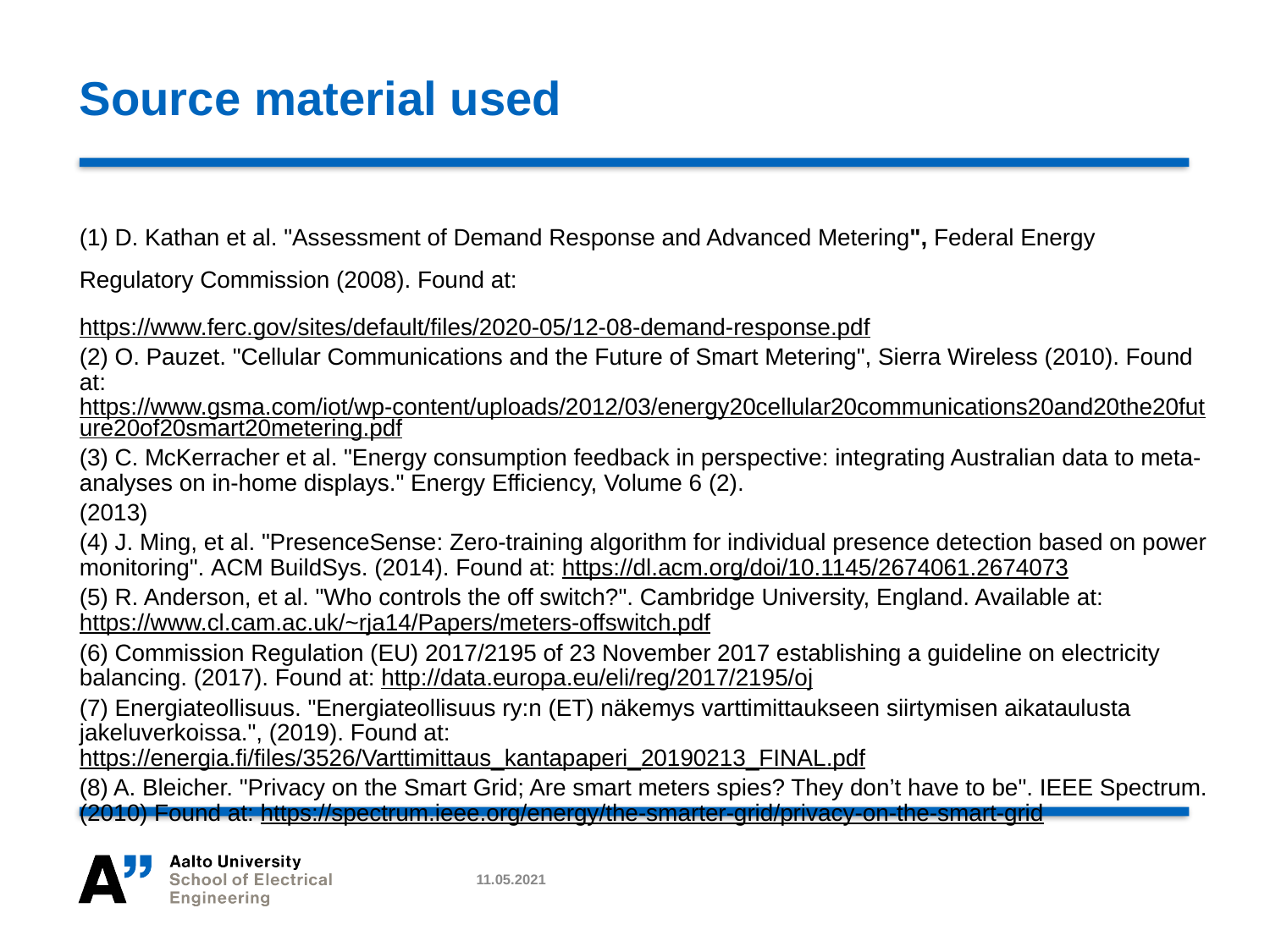

# Source material used
(1) D. Kathan et al. "Assessment of Demand Response and Advanced Metering", Federal Energy Regulatory Commission (2008). Found at:
https://www.ferc.gov/sites/default/files/2020-05/12-08-demand-response.pdf
(2) O. Pauzet. "Cellular Communications and the Future of Smart Metering", Sierra Wireless (2010). Found at: https://www.gsma.com/iot/wp-content/uploads/2012/03/energy20cellular20communications20and20the20future20of20smart20metering.pdf
(3) C. McKerracher et al. "Energy consumption feedback in perspective: integrating Australian data to meta-analyses on in-home displays." Energy Efficiency, Volume 6 (2).
(2013)
(4) J. Ming, et al. "PresenceSense: Zero-training algorithm for individual presence detection based on power monitoring". ACM BuildSys. (2014). Found at: https://dl.acm.org/doi/10.1145/2674061.2674073
(5) R. Anderson, et al. "Who controls the off switch?". Cambridge University, England. Available at: https://www.cl.cam.ac.uk/~rja14/Papers/meters-offswitch.pdf
(6) Commission Regulation (EU) 2017/2195 of 23 November 2017 establishing a guideline on electricity balancing. (2017). Found at: http://data.europa.eu/eli/reg/2017/2195/oj
(7) Energiateollisuus. "Energiateollisuus ry:n (ET) näkemys varttimittaukseen siirtymisen aikataulusta jakeluverkoissa.", (2019). Found at: https://energia.fi/files/3526/Varttimittaus_kantapaperi_20190213_FINAL.pdf
(8) A. Bleicher. "Privacy on the Smart Grid; Are smart meters spies? They don’t have to be". IEEE Spectrum. (2010) Found at: https://spectrum.ieee.org/energy/the-smarter-grid/privacy-on-the-smart-grid

11.05.2021